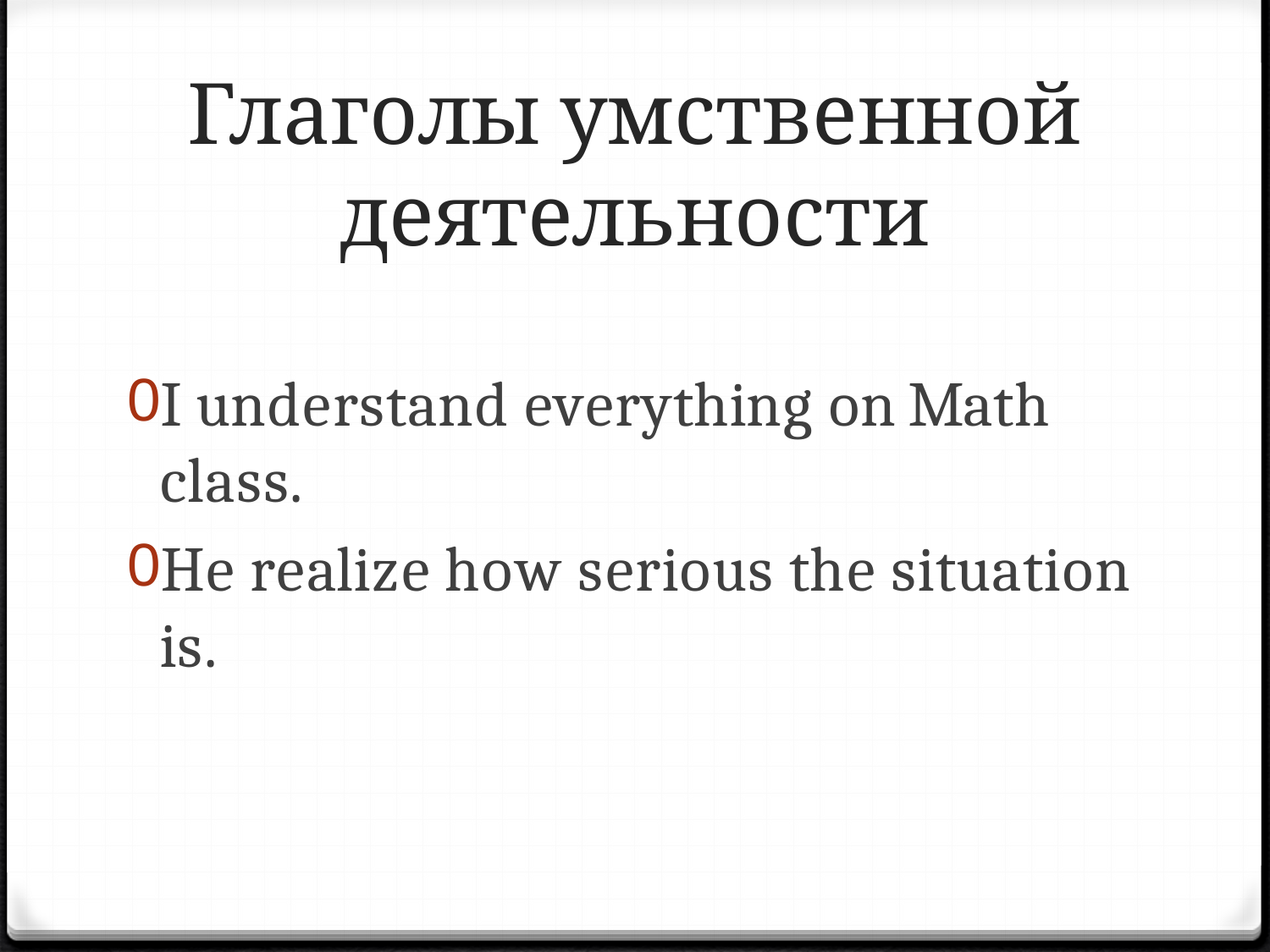

# Глаголы умственной деятельности
I understand everything on Math class.
He realize how serious the situation is.